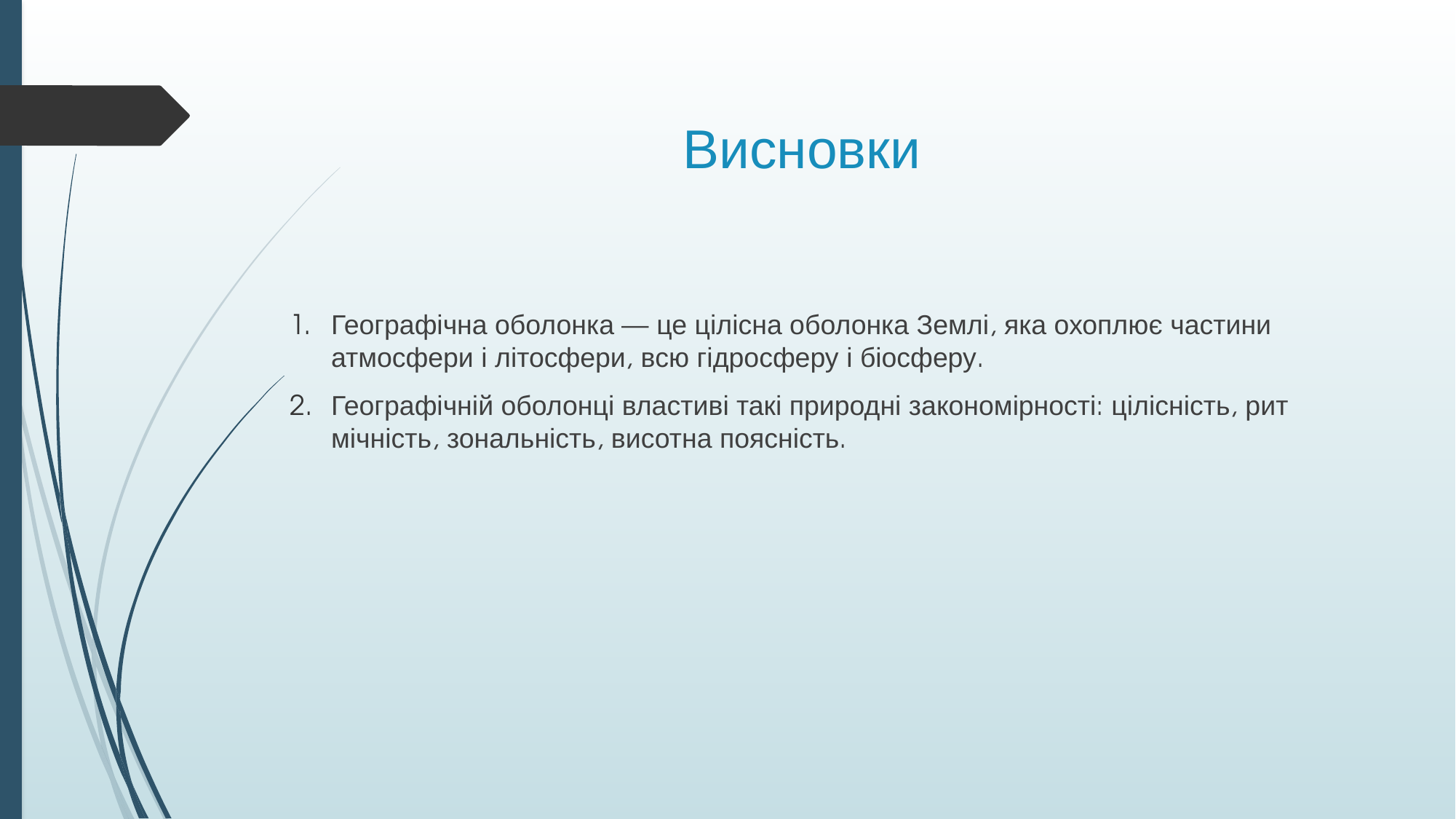

# Висновки
Географічна оболонка — це цілісна оболонка Землі, яка охоплює частини атмосфери і літосфери, всю гідросферу і біосферу.
Географічній оболонці властиві такі природні закономірності: цілісність, рит­мічність, зональність, висотна поясність.